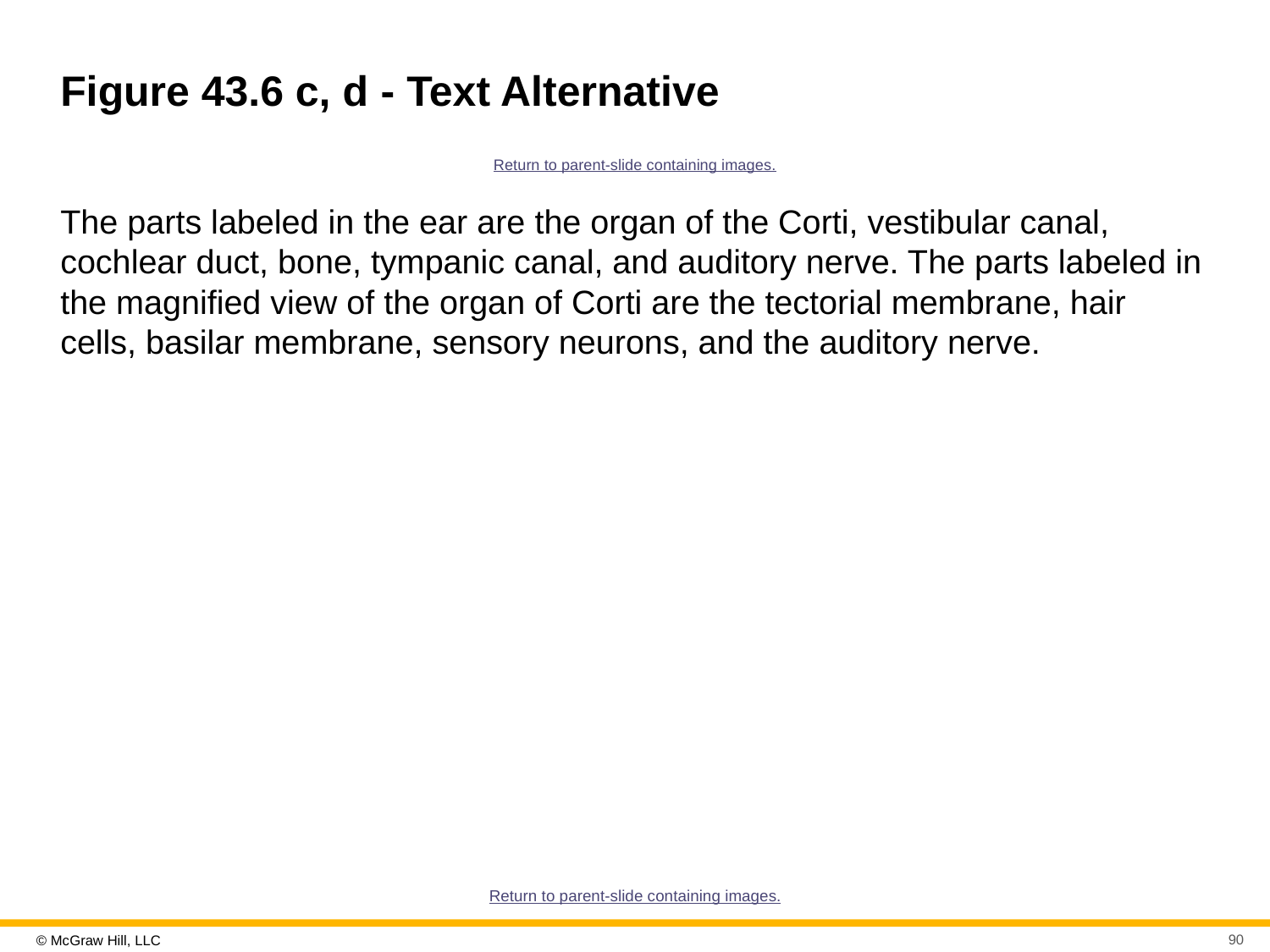

# Figure 43.6 c, d - Text Alternative
Return to parent-slide containing images.
The parts labeled in the ear are the organ of the Corti, vestibular canal, cochlear duct, bone, tympanic canal, and auditory nerve. The parts labeled in the magnified view of the organ of Corti are the tectorial membrane, hair cells, basilar membrane, sensory neurons, and the auditory nerve.
Return to parent-slide containing images.
90